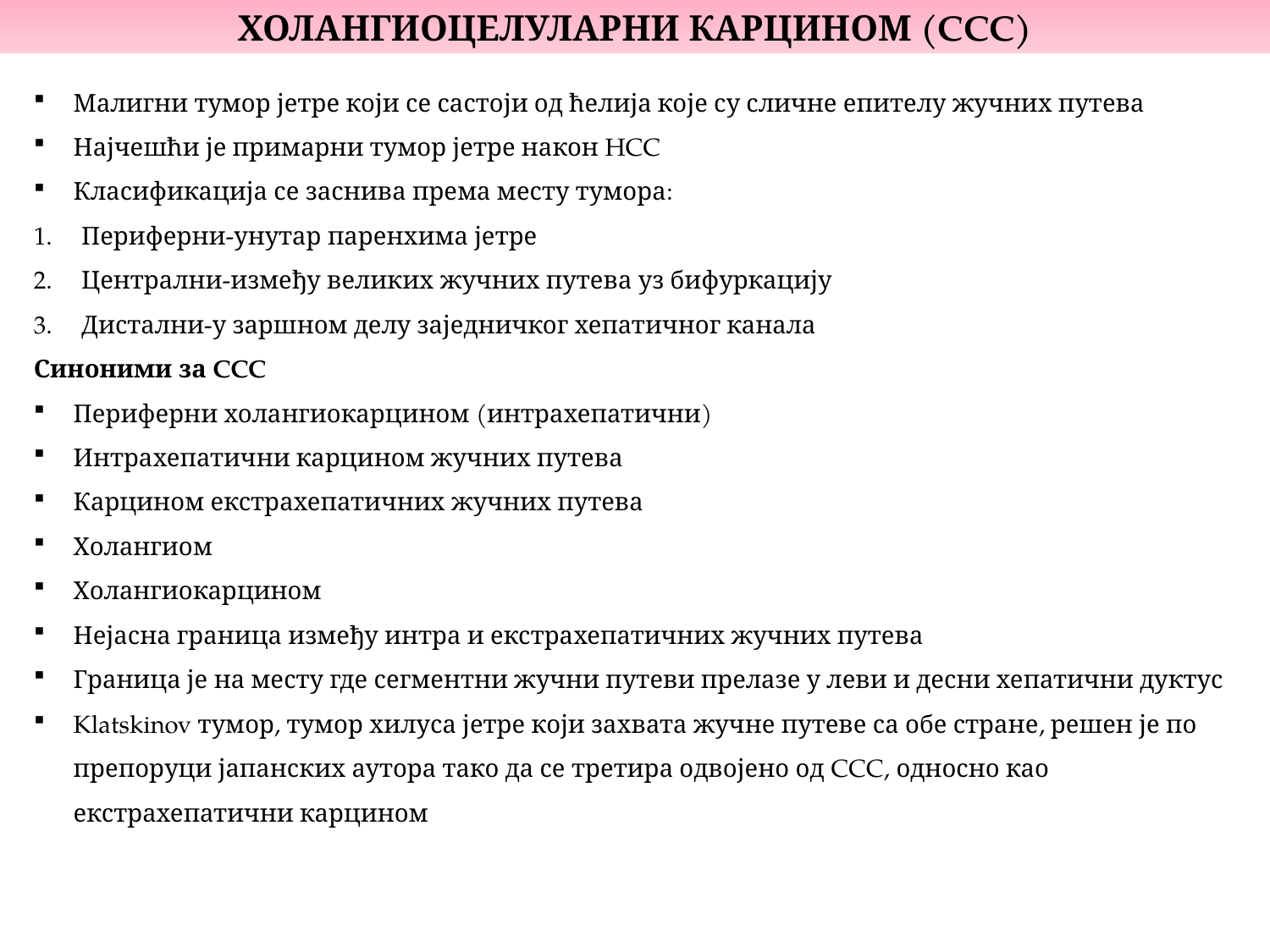

ХОЛАНГИОЦЕЛУЛАРНИ КАРЦИНОМ (CCC)
Малигни тумор јетре који се састоји од ћелија које су сличне епителу жучних путева
Најчешћи је примарни тумор јетре након HCC
Класификација се заснива према месту тумора:
Периферни-унутар паренхима јетре
Централни-између великих жучних путева уз бифуркацију
Дистални-у заршном делу заједничког хепатичног канала
Синоними за CCC
Периферни холангиокарцином (интрахепатични)
Интрахепатични карцином жучних путева
Карцином екстрахепатичних жучних путева
Холангиом
Холангиокарцином
Нејасна граница између интра и екстрахепатичних жучних путева
Граница је на месту где сегментни жучни путеви прелазе у леви и десни хепатични дуктус
Klatskinov тумор, тумор хилуса јетре који захвата жучне путеве са обе стране, решен је по препоруци јапанских аутора тако да се третира одвојено од CCC, односно као екстрахепатични карцином